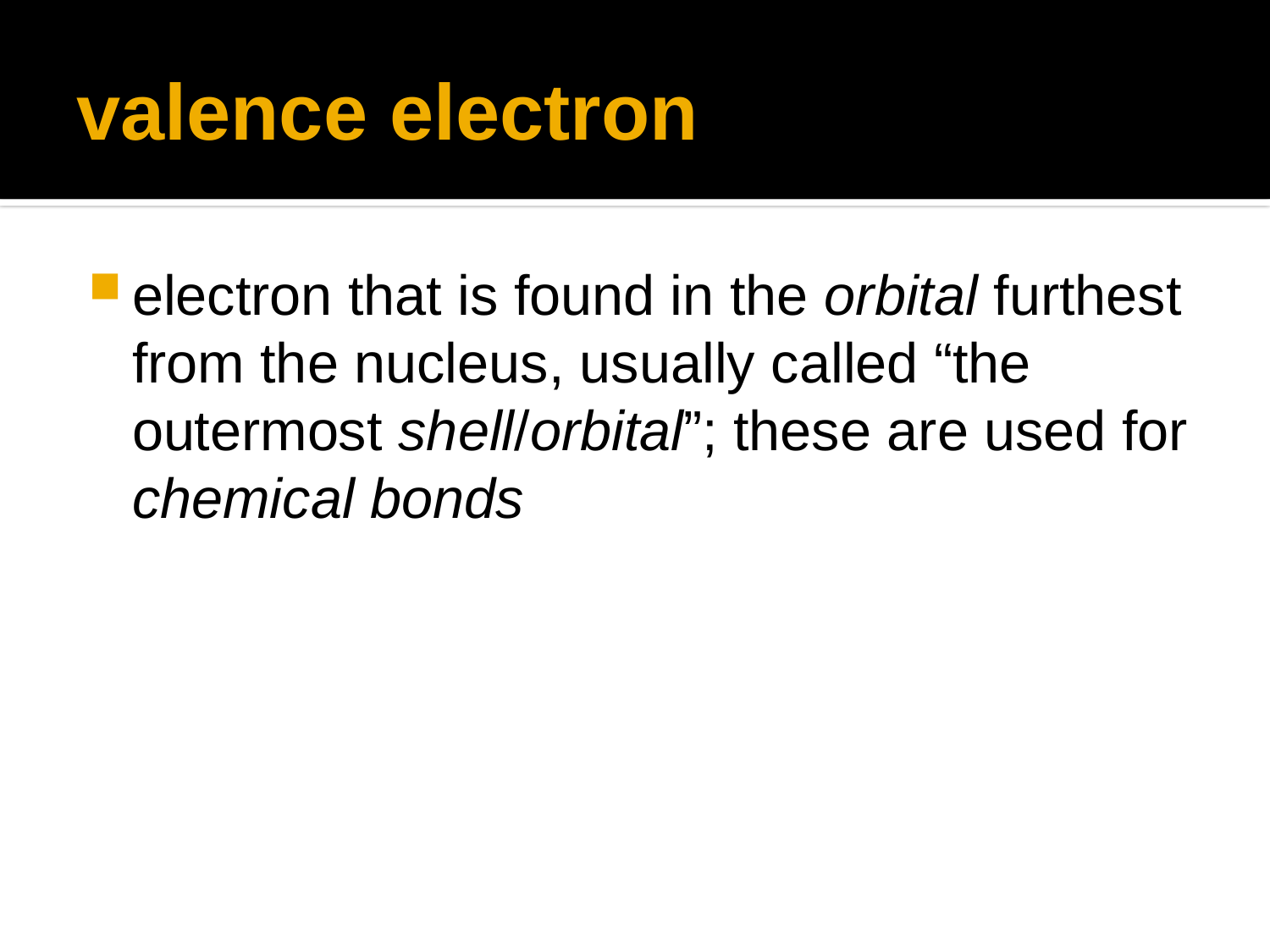

# valence electron
electron that is found in the orbital furthest from the nucleus, usually called “the outermost shell/orbital”; these are used for chemical bonds